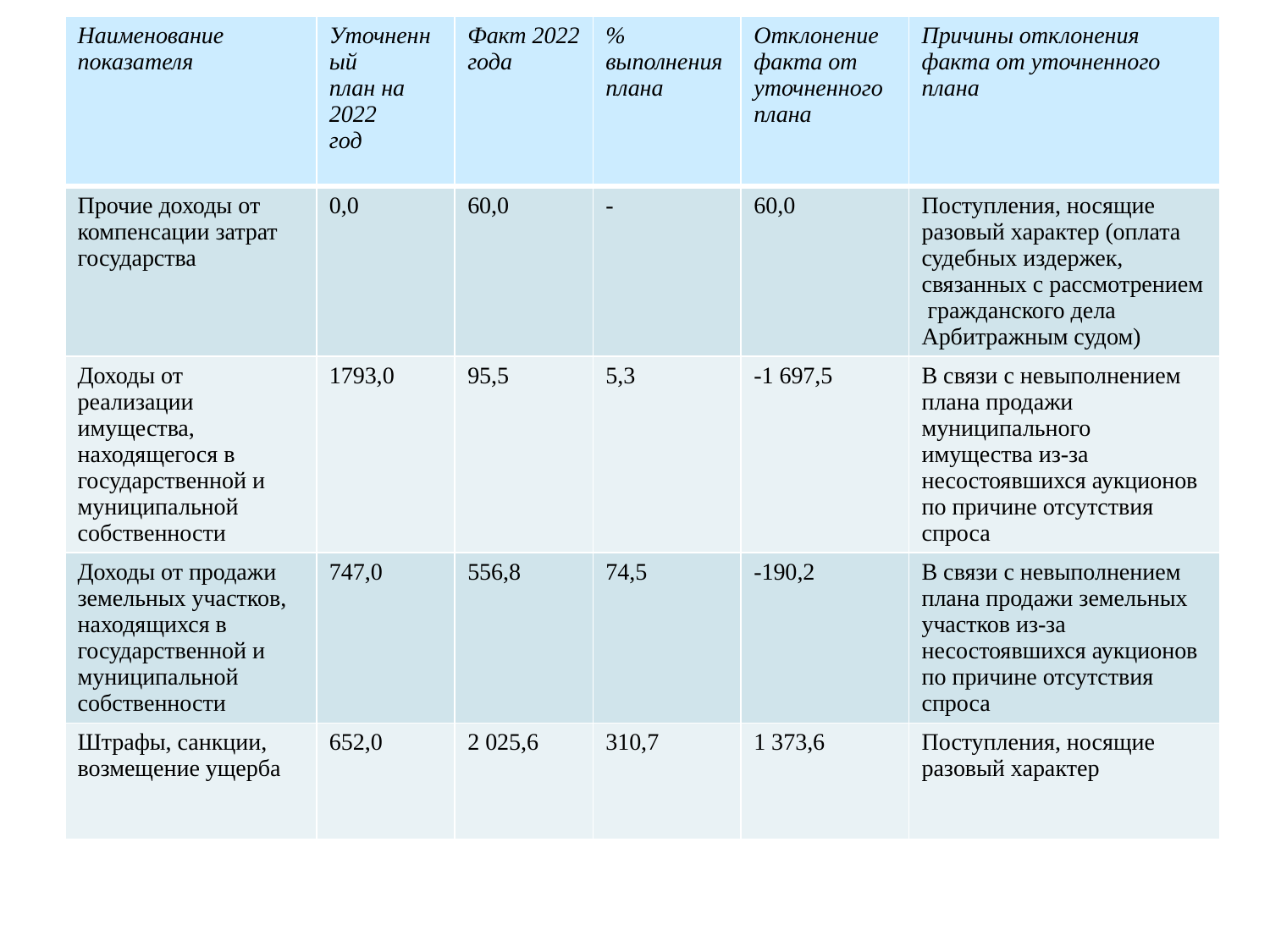

| Наименование показателя | Уточненный план на 2022 год | Факт 2022 года | % выполнения плана | Отклонение факта от уточненного плана | Причины отклонения факта от уточненного плана |
| --- | --- | --- | --- | --- | --- |
| Прочие доходы от компенсации затрат государства | 0,0 | 60,0 | - | 60,0 | Поступления, носящие разовый характер (оплата судебных издержек, связанных с рассмотрением гражданского дела Арбитражным судом) |
| Доходы от реализации имущества, находящегося в государственной и муниципальной собственности | 1793,0 | 95,5 | 5,3 | -1 697,5 | В связи с невыполнением плана продажи муниципального имущества из-за несостоявшихся аукционов по причине отсутствия спроса |
| Доходы от продажи земельных участков, находящихся в государственной и муниципальной собственности | 747,0 | 556,8 | 74,5 | -190,2 | В связи с невыполнением плана продажи земельных участков из-за несостоявшихся аукционов по причине отсутствия спроса |
| Штрафы, санкции, возмещение ущерба | 652,0 | 2 025,6 | 310,7 | 1 373,6 | Поступления, носящие разовый характер |